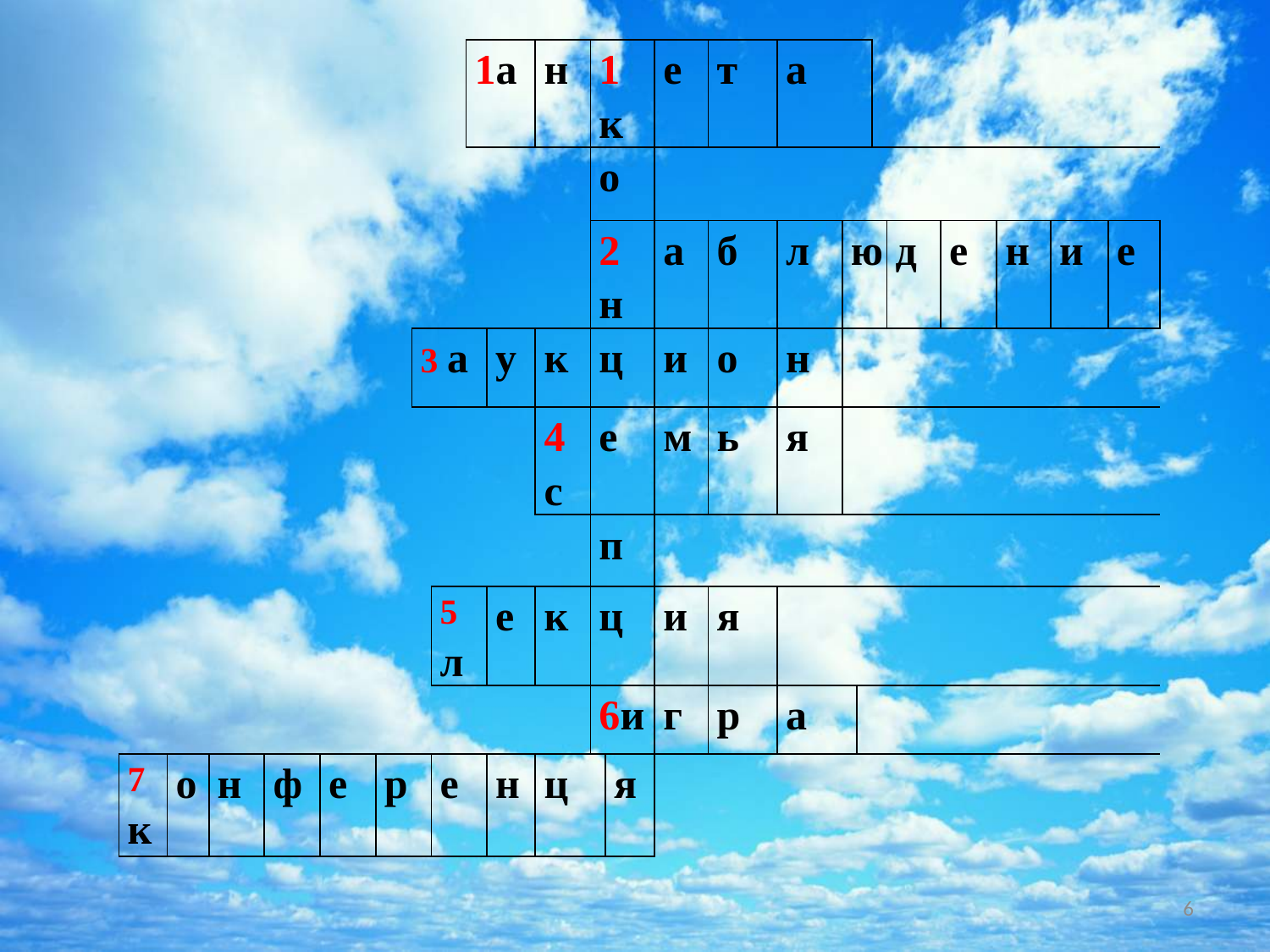

|  |  |  |  |  |  |  |  | 1а |  | н | 1 к |  | е | т | а |  |  |  |  |  |  |  |  |
| --- | --- | --- | --- | --- | --- | --- | --- | --- | --- | --- | --- | --- | --- | --- | --- | --- | --- | --- | --- | --- | --- | --- | --- |
|  |  |  |  |  |  |  |  |  |  |  | о |  |  |  |  |  |  |  |  |  |  |  |  |
|  |  |  |  |  |  |  |  |  |  |  | 2 н |  | а | б | л | ю |  |  | д | е | н | и | е |
|  |  |  |  |  |  | 3 а |  |  | у | к | ц |  | и | о | н |  |  |  |  |  |  |  |  |
|  |  |  |  |  |  |  |  |  |  | 4с | е |  | м | ь | я |  |  |  |  |  |  |  |  |
|  |  |  |  |  |  |  |  |  |  |  | п |  |  |  |  |  |  |  |  |  |  |  |  |
|  |  |  |  |  |  |  | 5л |  | е | к | ц |  | и | я |  |  |  |  |  |  |  |  |  |
|  |  |  |  |  |  |  |  |  |  |  | 6и |  | г | р | а |  |  |  |  |  |  |  |  |
| 7к | о | н | ф | е | р |  | е |  | н | ц |  | я |  |  |  |  |  |  |  |  |  |  |  |
6